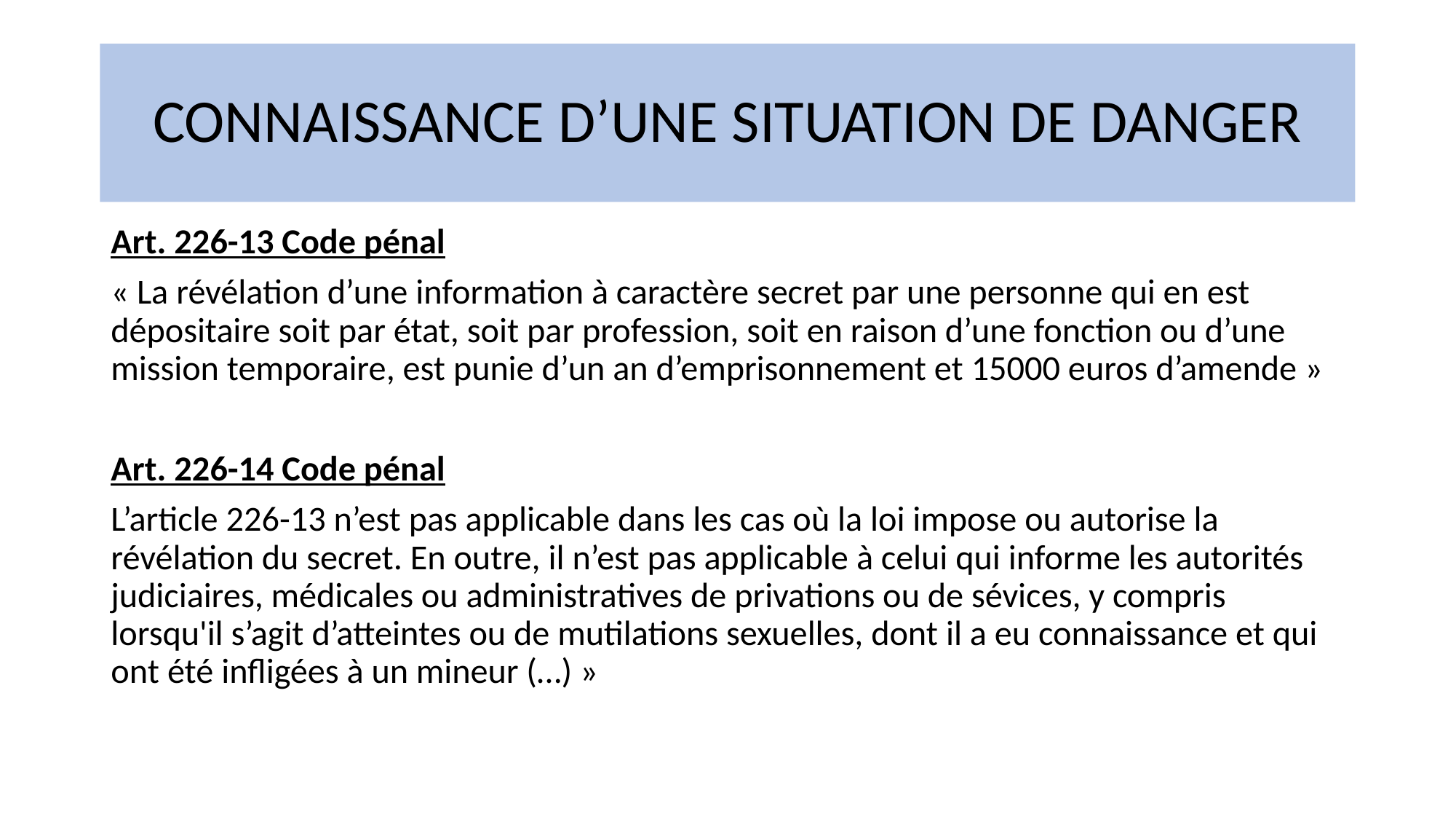

# CONNAISSANCE D’UNE SITUATION DE DANGER
Art. 226-13 Code pénal
« La révélation d’une information à caractère secret par une personne qui en est dépositaire soit par état, soit par profession, soit en raison d’une fonction ou d’une mission temporaire, est punie d’un an d’emprisonnement et 15000 euros d’amende »

Art. 226-14 Code pénal
L’article 226-13 n’est pas applicable dans les cas où la loi impose ou autorise la révélation du secret. En outre, il n’est pas applicable à celui qui informe les autorités judiciaires, médicales ou administratives de privations ou de sévices, y compris lorsqu'il s’agit d’atteintes ou de mutilations sexuelles, dont il a eu connaissance et qui ont été infligées à un mineur (…) »